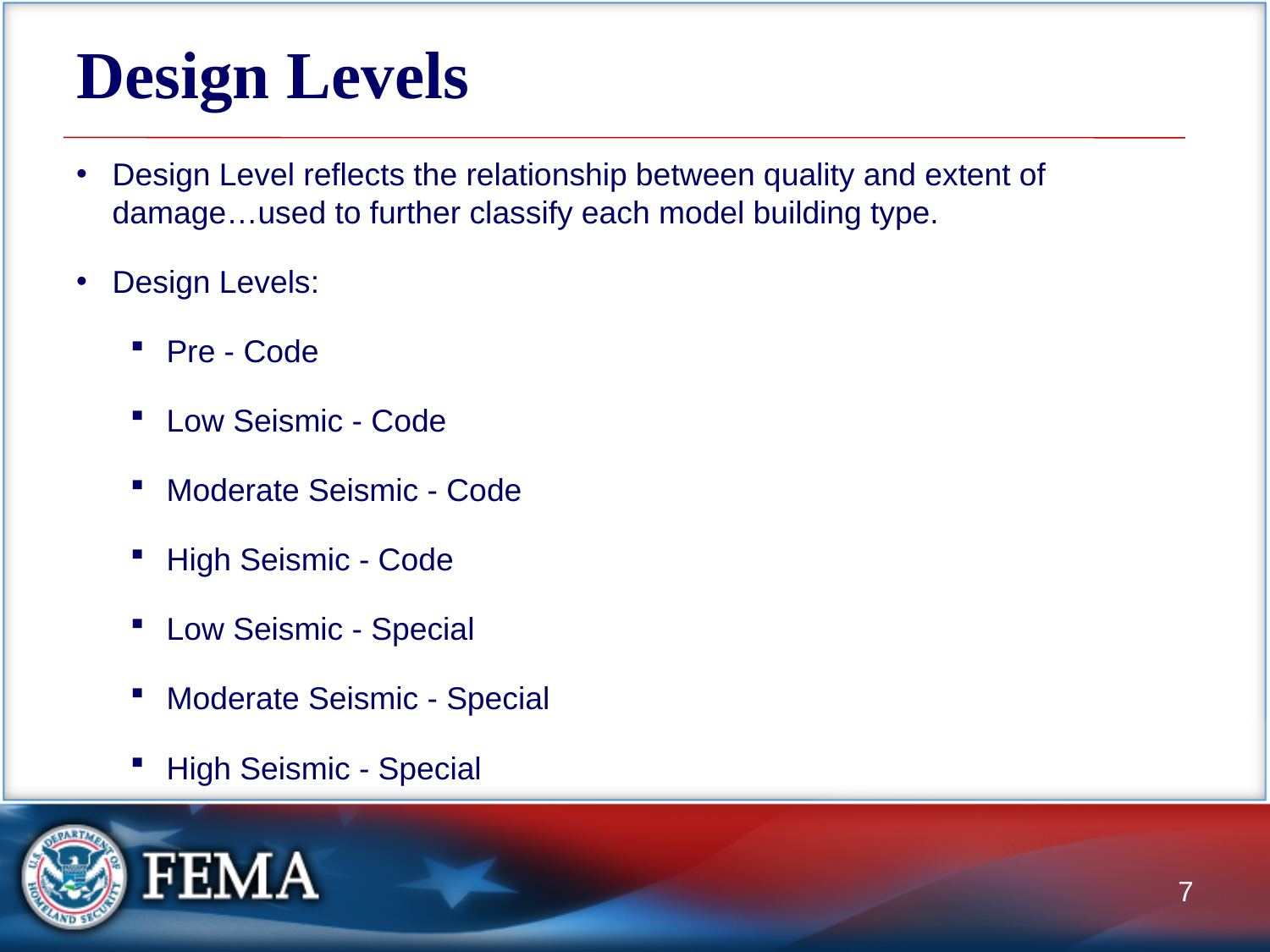

# Design Levels
Design Level reflects the relationship between quality and extent of damage…used to further classify each model building type.
Design Levels:
Pre - Code
Low Seismic - Code
Moderate Seismic - Code
High Seismic - Code
Low Seismic - Special
Moderate Seismic - Special
High Seismic - Special
7